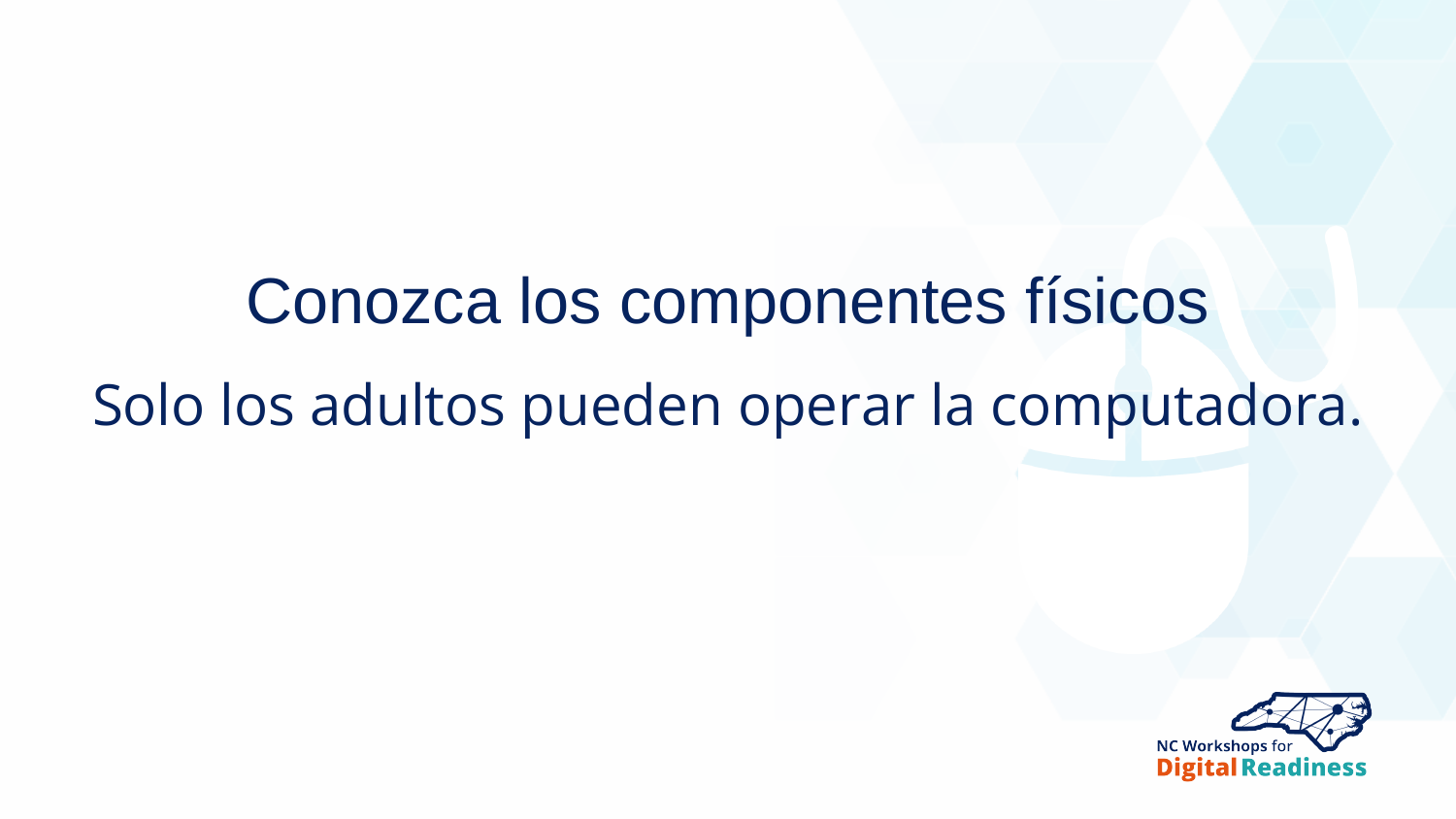

# Conozca los componentes físicos
Solo los adultos pueden operar la computadora.